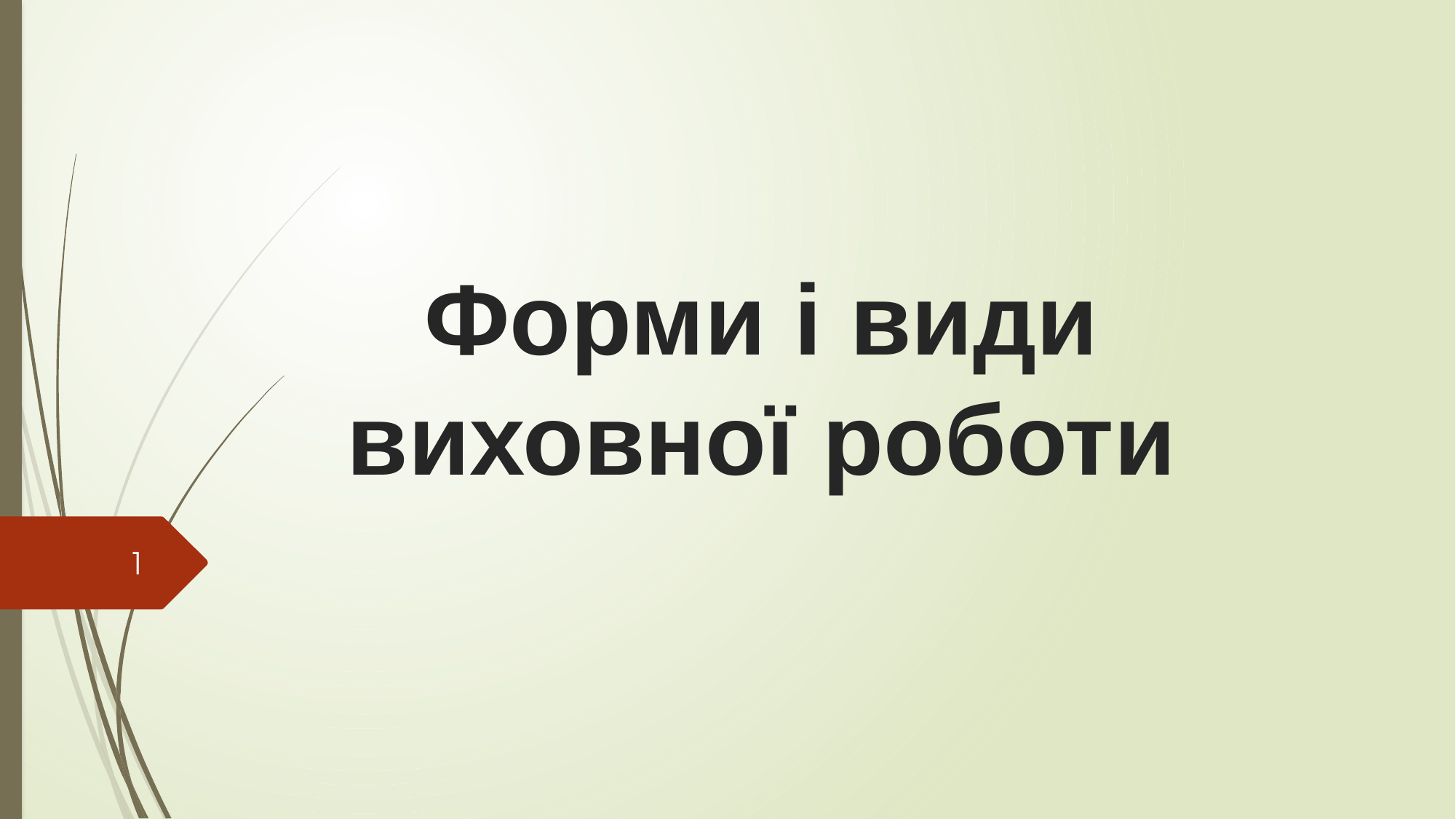

# Форми і види виховної роботи
1